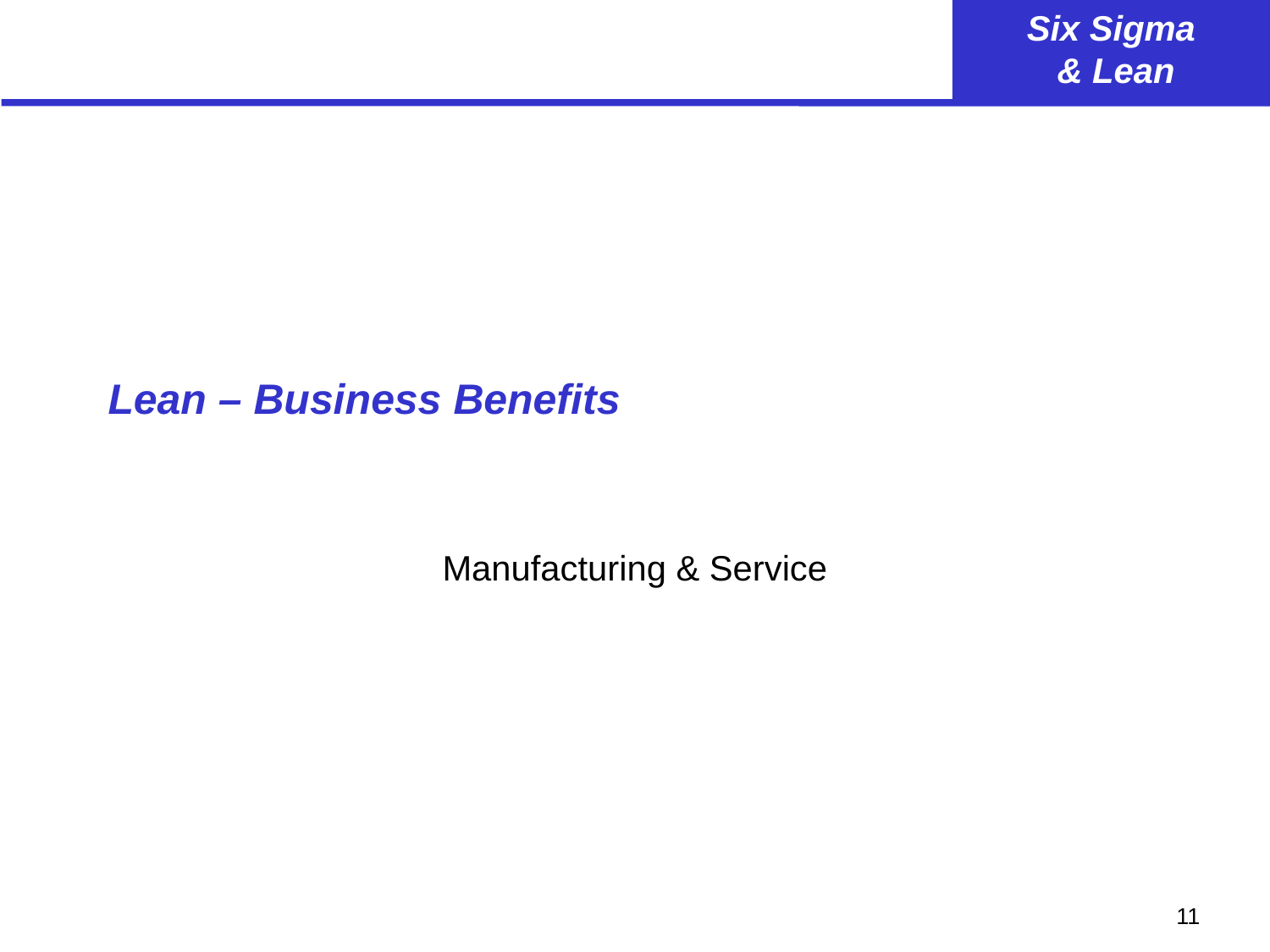

# Lean – Business Benefits
Manufacturing & Service